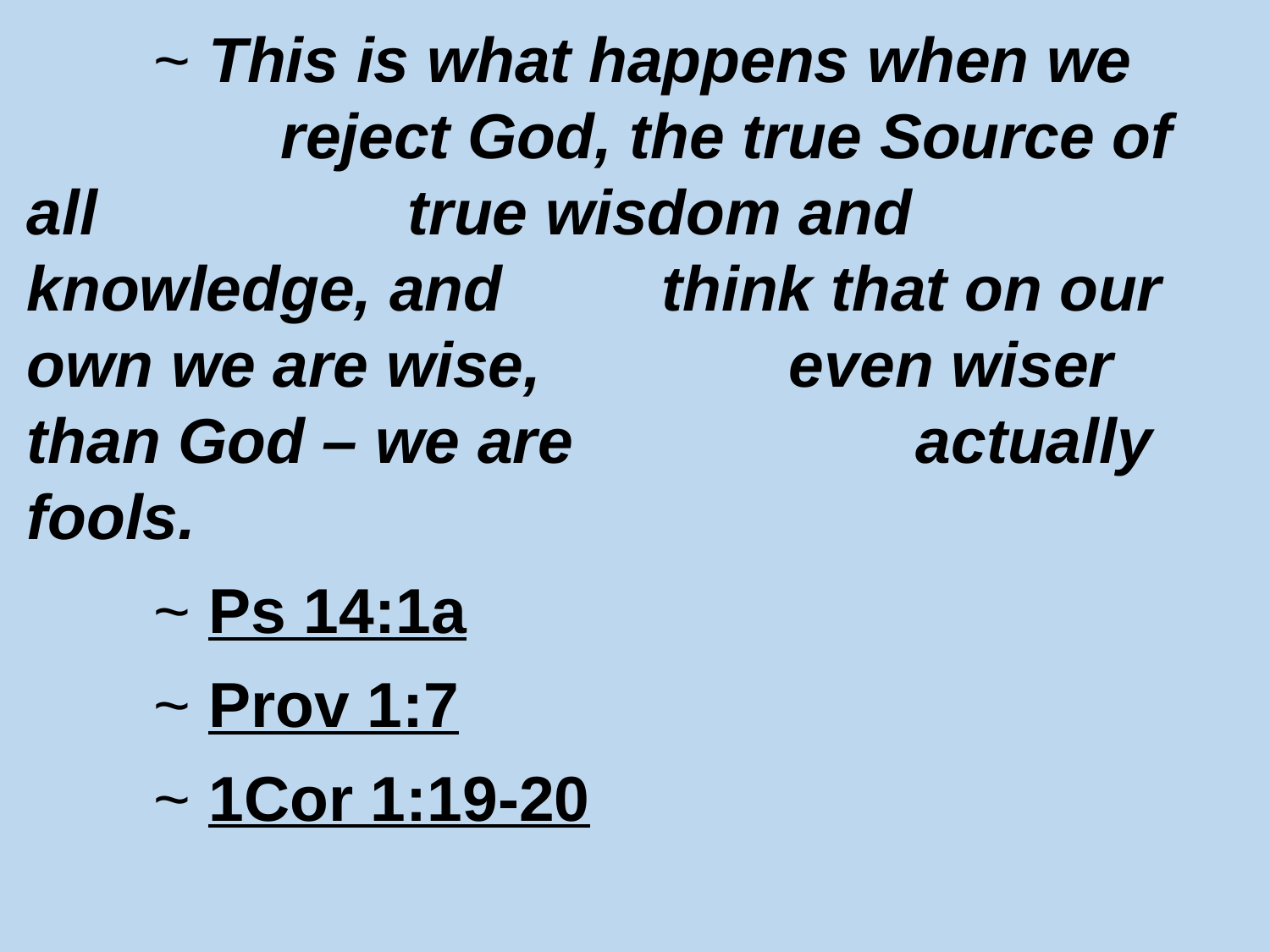

~ This is what happens when we 			reject God, the true Source of all 			true wisdom and knowledge, and 		think that on our own we are wise, 		even wiser than God – we are 			actually fools.
	~ Ps 14:1a
	~ Prov 1:7
	~ 1Cor 1:19-20